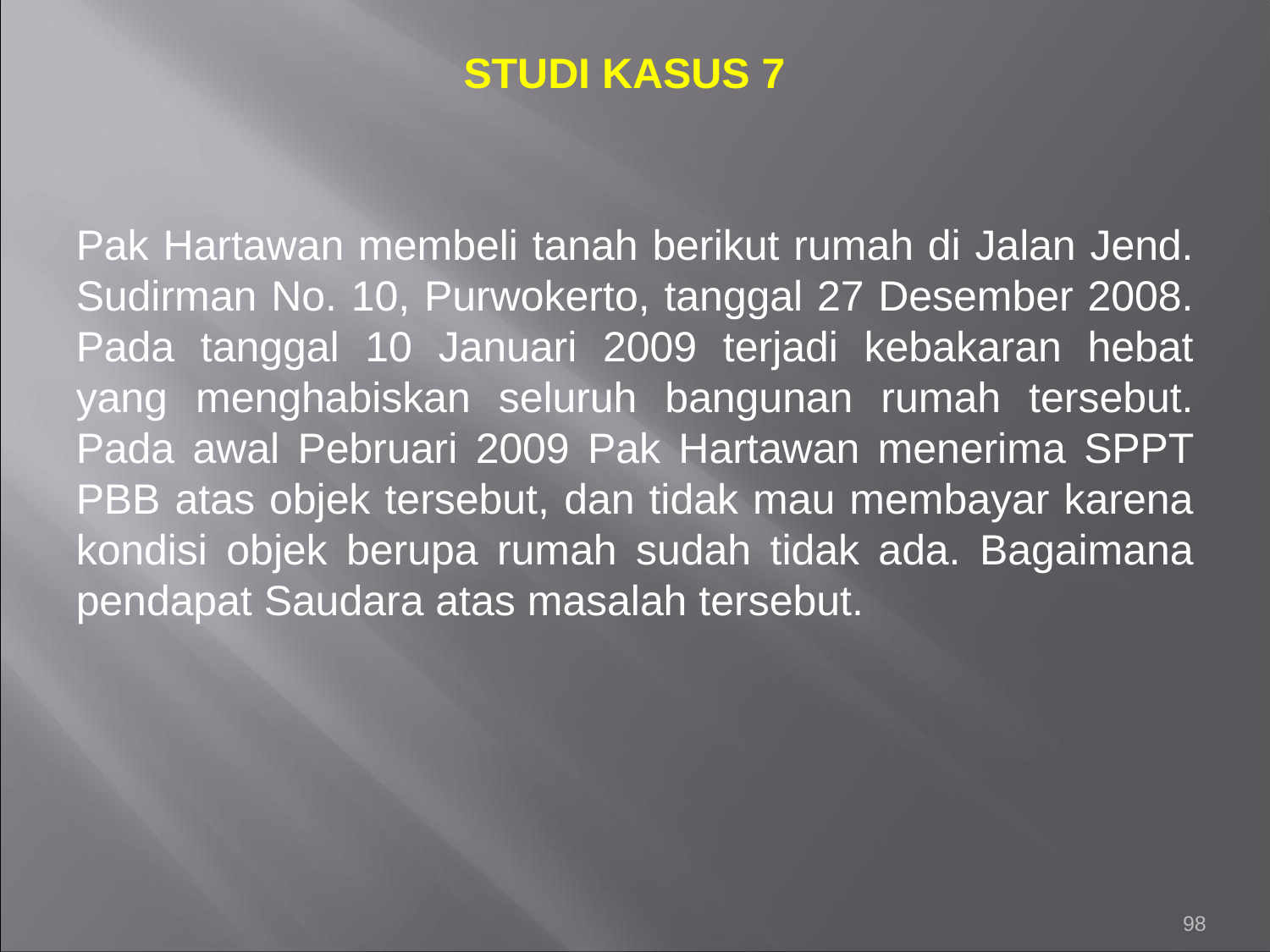

# STUDI KASUS 7
Pak Hartawan membeli tanah berikut rumah di Jalan Jend. Sudirman No. 10, Purwokerto, tanggal 27 Desember 2008. Pada tanggal 10 Januari 2009 terjadi kebakaran hebat yang menghabiskan seluruh bangunan rumah tersebut. Pada awal Pebruari 2009 Pak Hartawan menerima SPPT PBB atas objek tersebut, dan tidak mau membayar karena kondisi objek berupa rumah sudah tidak ada. Bagaimana pendapat Saudara atas masalah tersebut.
98